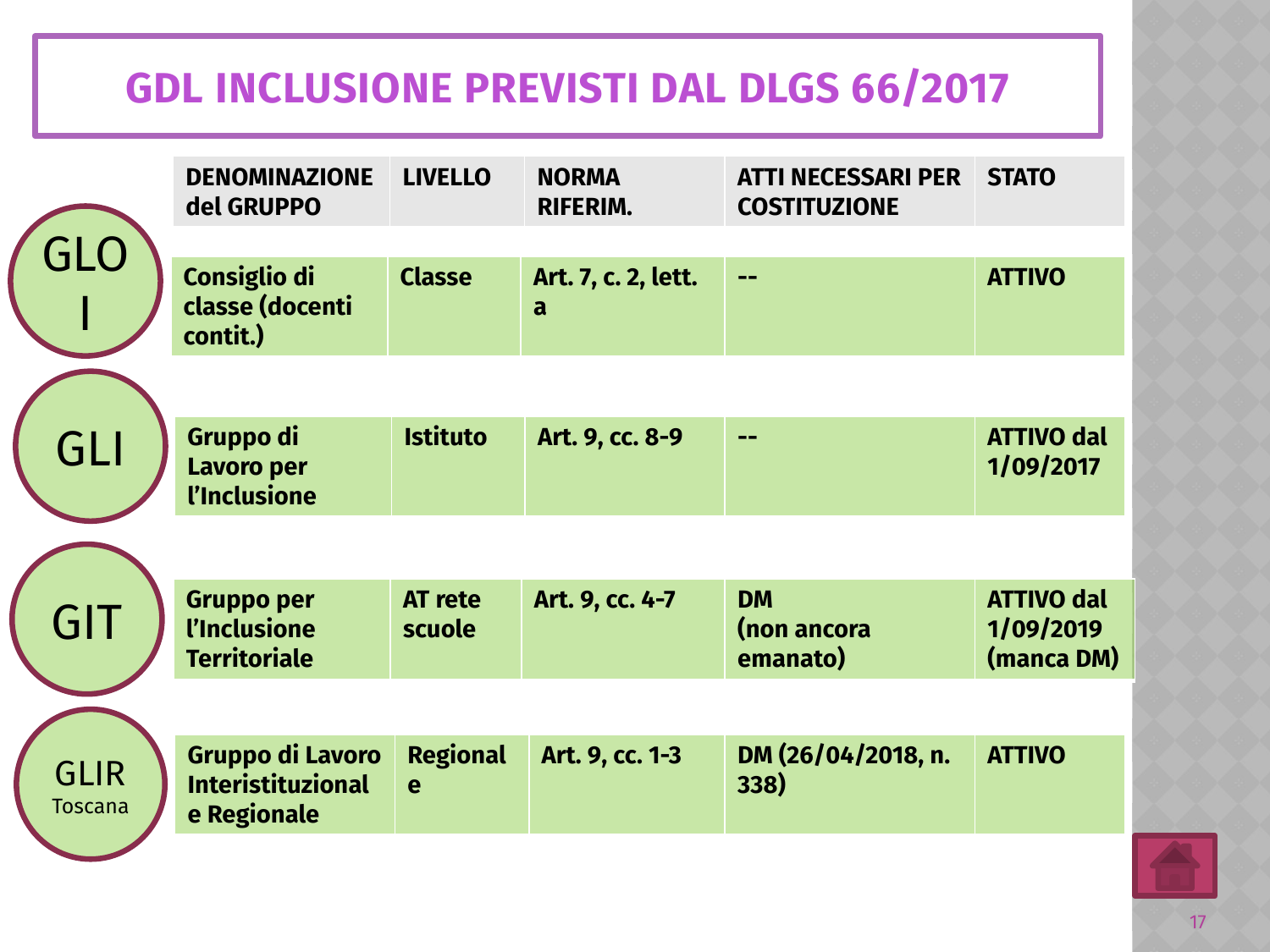

GDL INCLUSIONE PREVISTI DAL DLGS 66/2017
| DENOMINAZIONE del GRUPPO | LIVELLO | NORMA RIFERIM. | ATTI NECESSARI PER COSTITUZIONE | STATO |
| --- | --- | --- | --- | --- |
GLOI
| Consiglio di classe (docenti contit.) | Classe | Art. 7, c. 2, lett. a | -- | ATTIVO |
| --- | --- | --- | --- | --- |
GLI
| Gruppo di Lavoro per l’Inclusione | Istituto | Art. 9, cc. 8-9 | -- | ATTIVO dal 1/09/2017 |
| --- | --- | --- | --- | --- |
GIT
| Gruppo per l’Inclusione Territoriale | AT rete scuole | Art. 9, cc. 4-7 | DM (non ancora emanato) | ATTIVO dal 1/09/2019 (manca DM) |
| --- | --- | --- | --- | --- |
GLIR
Toscana
| Gruppo di Lavoro Interistituzionale Regionale | Regionale | Art. 9, cc. 1-3 | DM (26/04/2018, n. 338) | ATTIVO |
| --- | --- | --- | --- | --- |

17